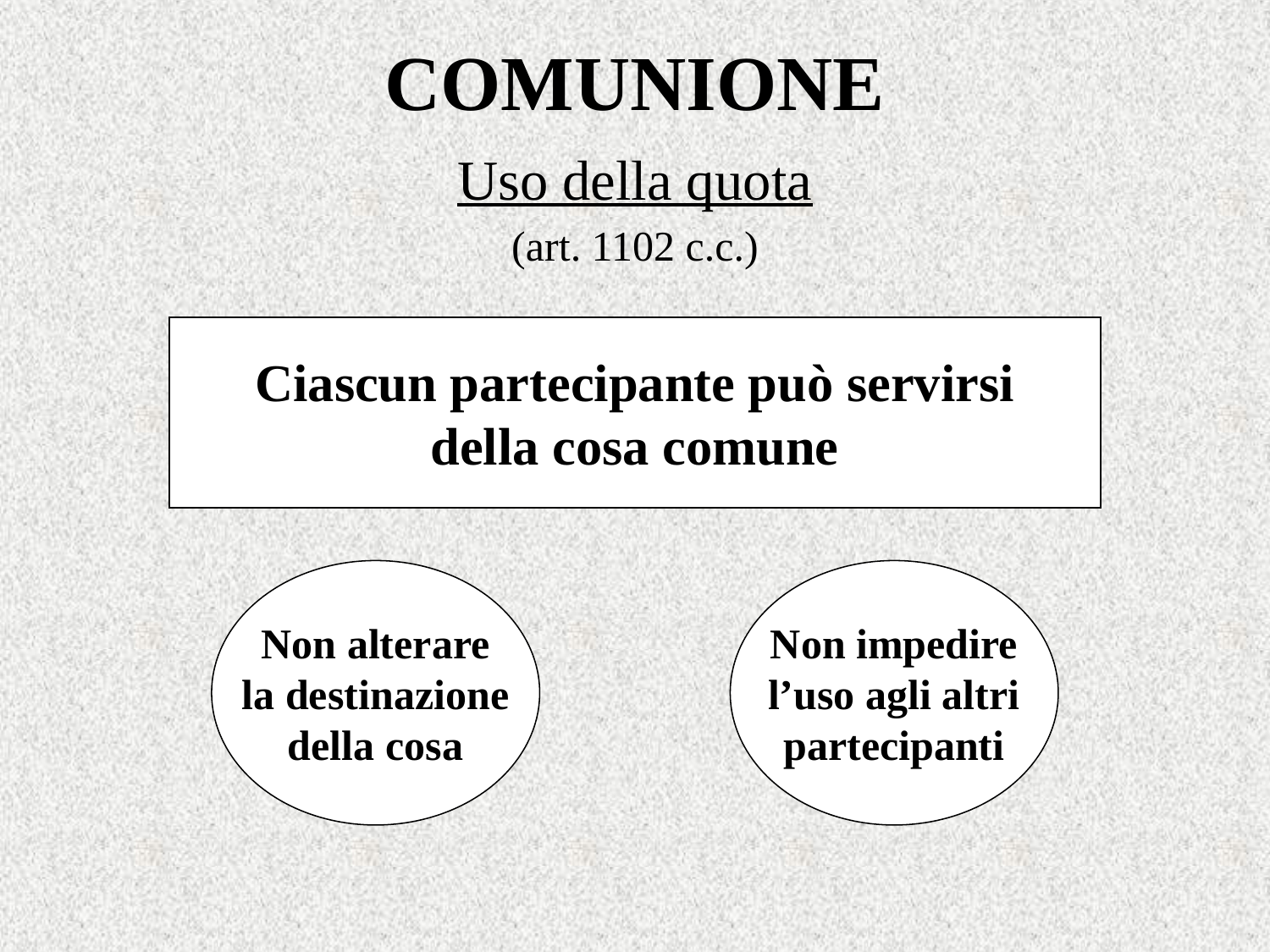

# COMUNIONE
Uso della quota
(art. 1102 c.c.)
Ciascun partecipante può servirsi
della cosa comune
Non alterare
la destinazione
della cosa
Non impedire
l’uso agli altri
partecipanti